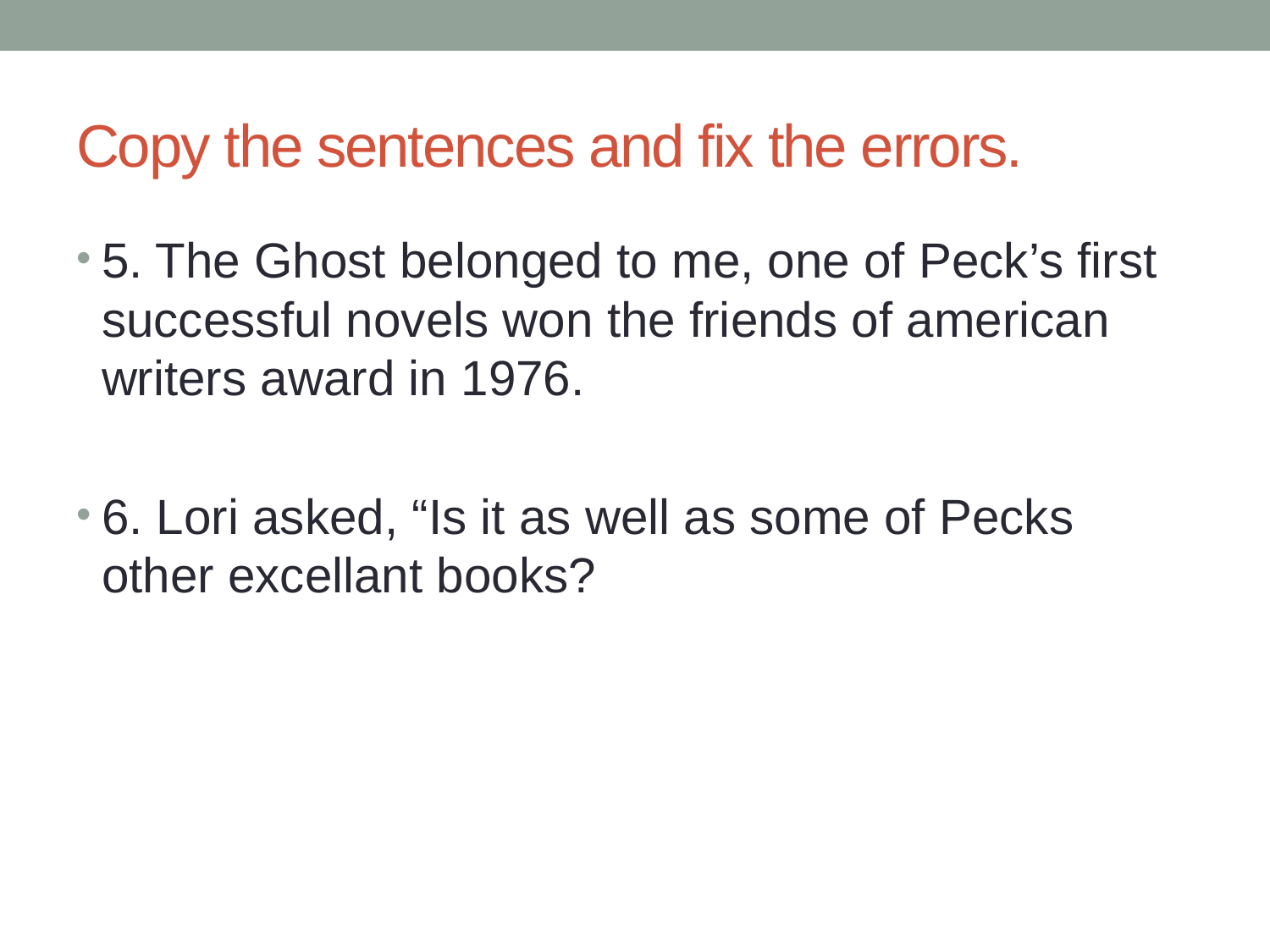

# Copy the sentences and fix the errors.
5. The Ghost belonged to me, one of Peck’s first successful novels won the friends of american writers award in 1976.

6. Lori asked, “Is it as well as some of Pecks other excellant books?